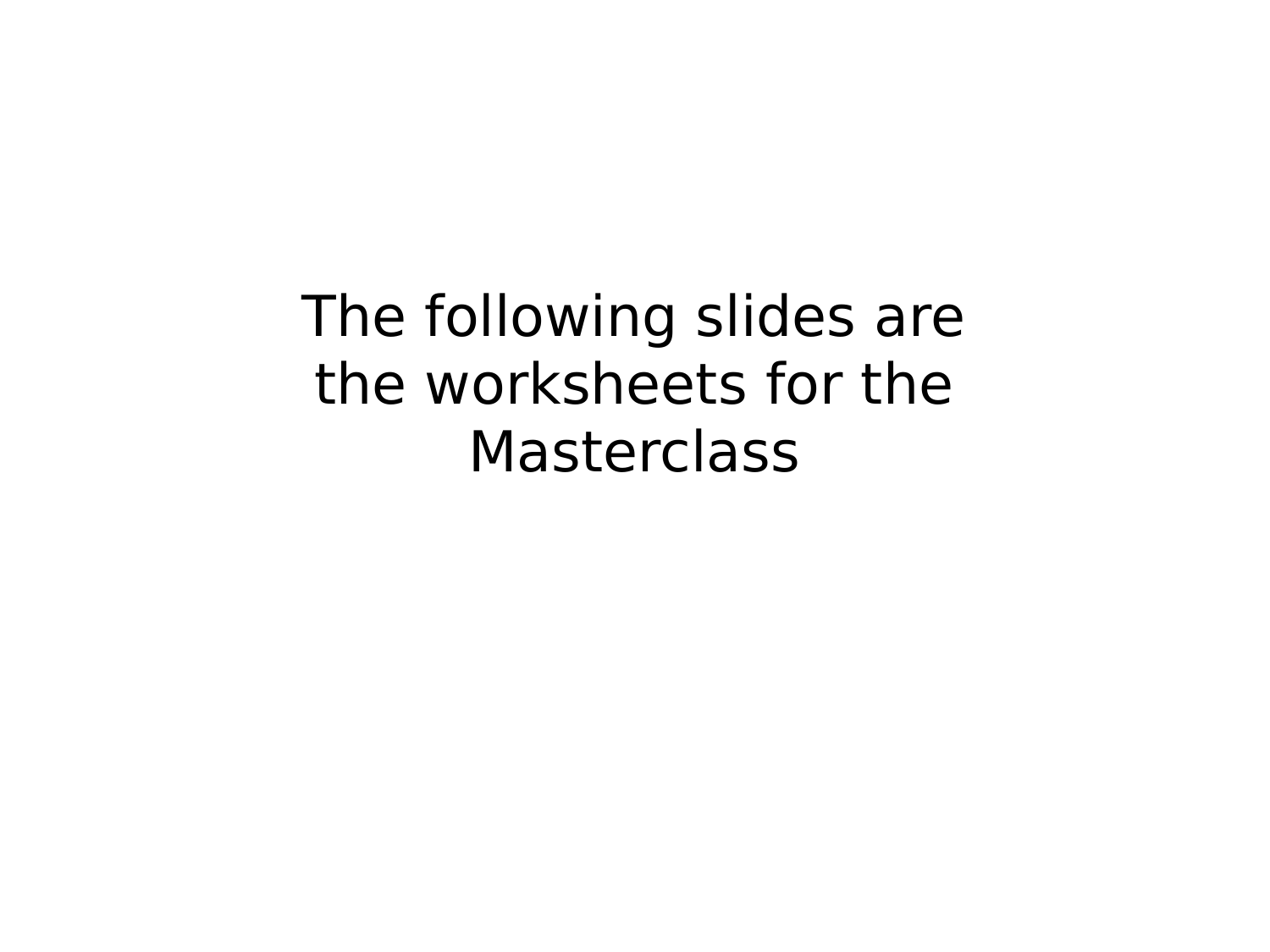

The following slides are the worksheets for the Masterclass